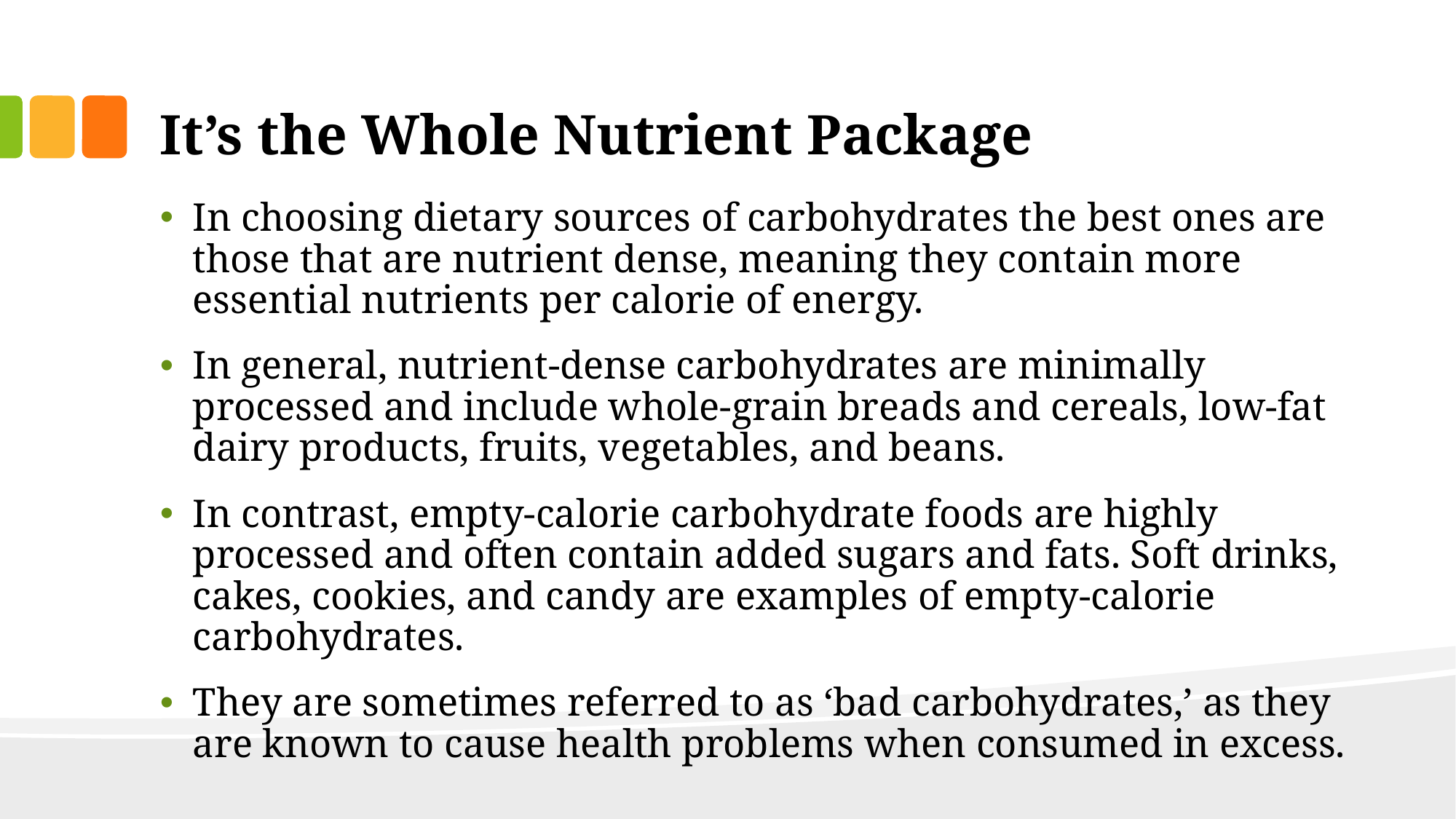

# It’s the Whole Nutrient Package
In choosing dietary sources of carbohydrates the best ones are those that are nutrient dense, meaning they contain more essential nutrients per calorie of energy.
In general, nutrient-dense carbohydrates are minimally processed and include whole-grain breads and cereals, low-fat dairy products, fruits, vegetables, and beans.
In contrast, empty-calorie carbohydrate foods are highly processed and often contain added sugars and fats. Soft drinks, cakes, cookies, and candy are examples of empty-calorie carbohydrates.
They are sometimes referred to as ‘bad carbohydrates,’ as they are known to cause health problems when consumed in excess.